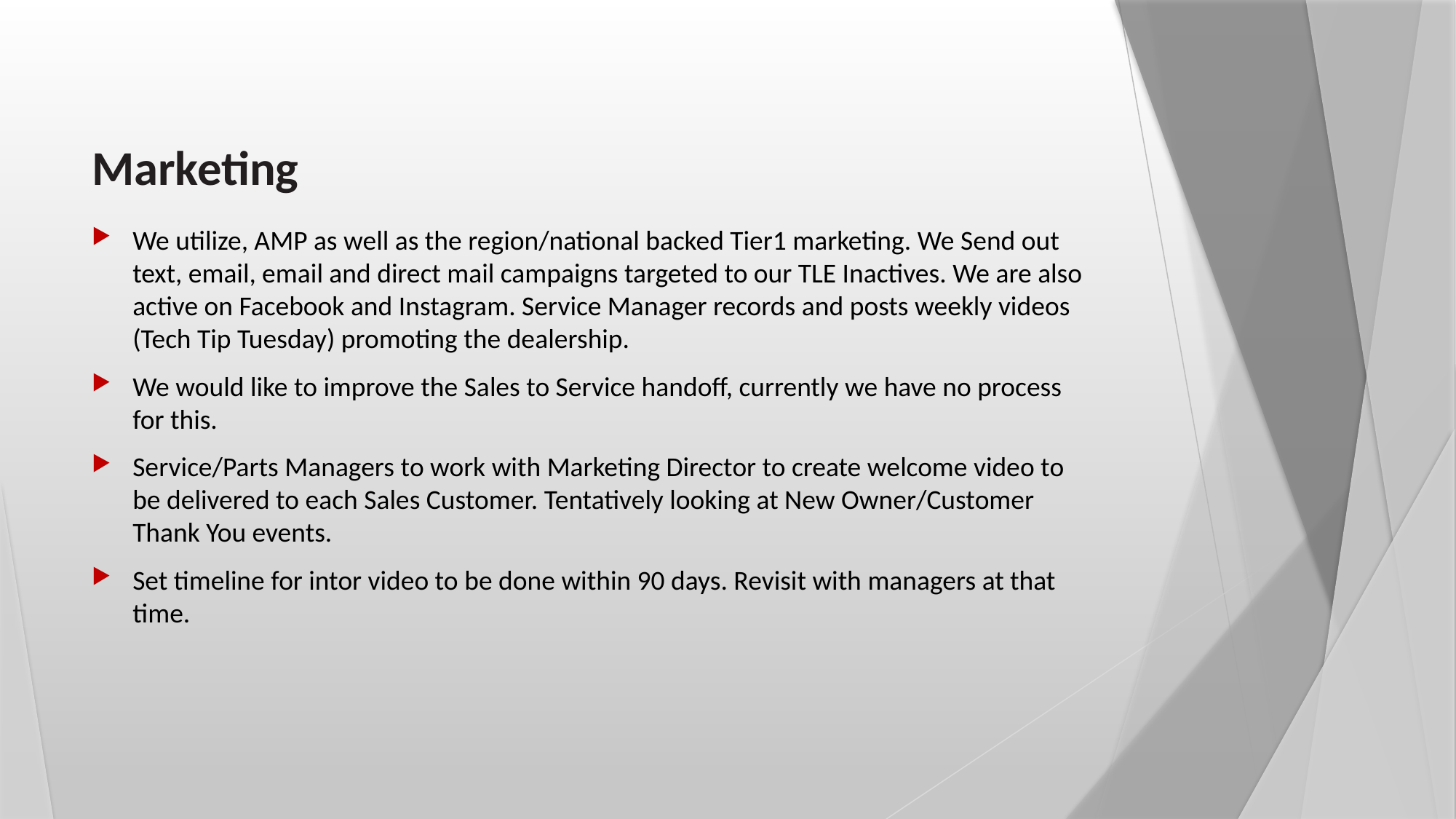

# Marketing

We utilize, AMP as well as the region/national backed Tier1 marketing. We Send out text, email, email and direct mail campaigns targeted to our TLE Inactives. We are also active on Facebook and Instagram. Service Manager records and posts weekly videos (Tech Tip Tuesday) promoting the dealership.
We would like to improve the Sales to Service handoff, currently we have no process for this.
Service/Parts Managers to work with Marketing Director to create welcome video to be delivered to each Sales Customer. Tentatively looking at New Owner/Customer Thank You events.
Set timeline for intor video to be done within 90 days. Revisit with managers at that time.